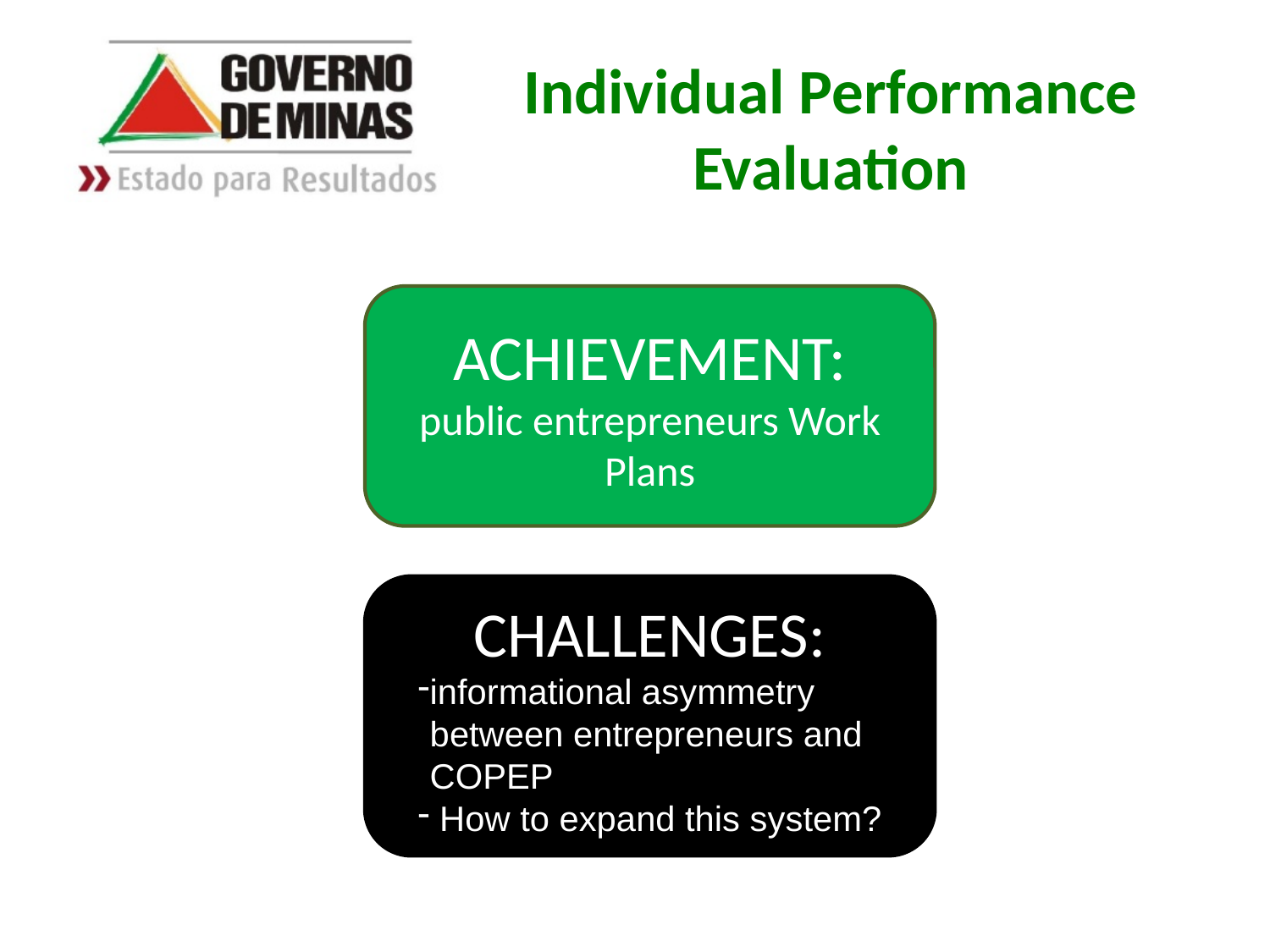

Individual Performance Evaluation
ACHIEVEMENT:
public entrepreneurs Work Plans
CHALLENGES:
informational asymmetry between entrepreneurs and COPEP
 How to expand this system?